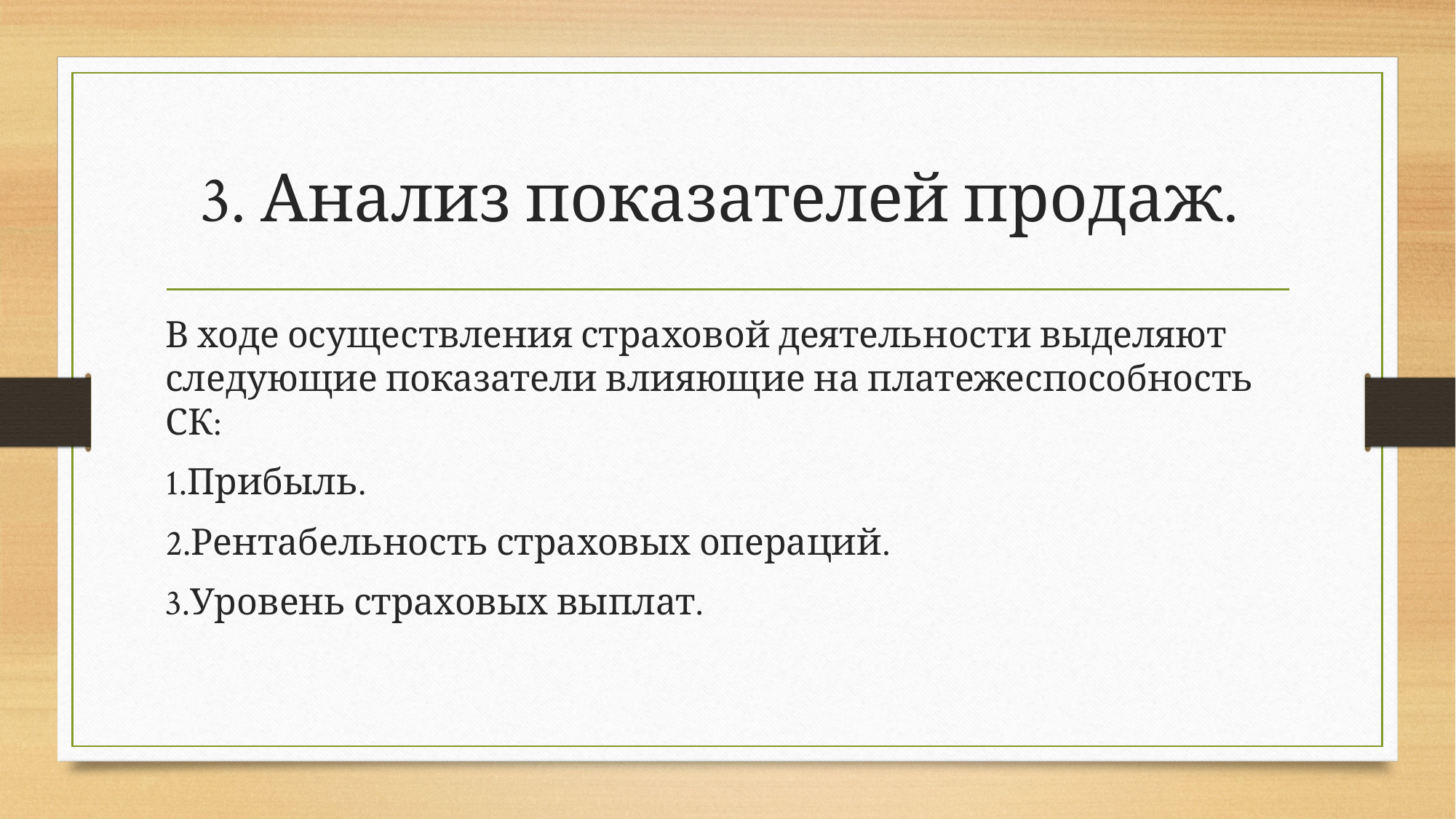

# 3. Анализ показателей продаж.
В ходе осуществления страховой деятельности выделяют следующие показатели влияющие на платежеспособность СК:
1.Прибыль.
2.Рентабельность страховых операций.
3.Уровень страховых выплат.